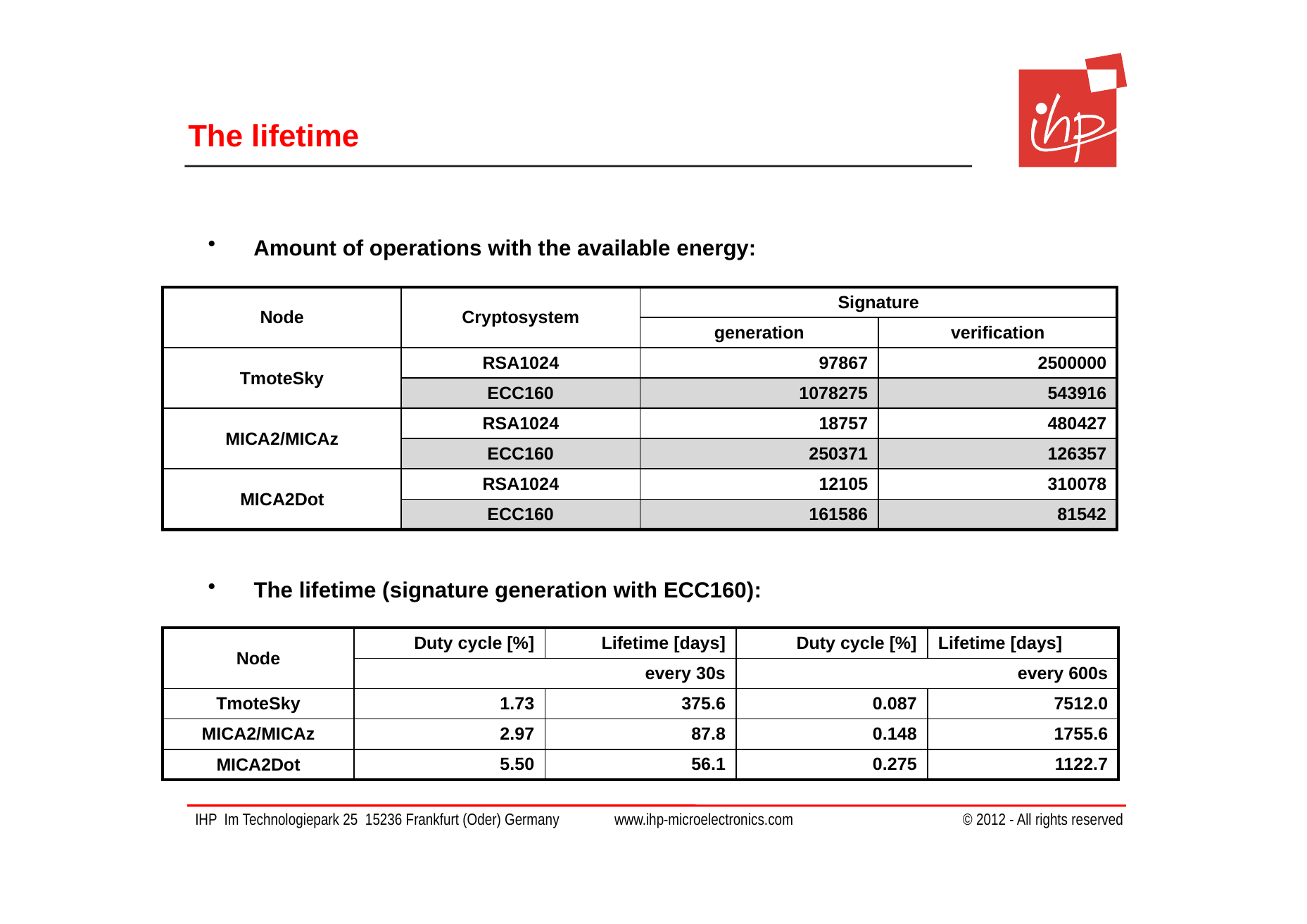

# The lifetime

Amount of operations with the available energy:
| Node | Cryptosystem | Signature |  |
| --- | --- | --- | --- |
|  |  | generation | verification |
| TmoteSky | RSA1024 | 97867 | 2500000 |
|  | ECC160 | 1078275 | 543916 |
| MICA2/MICAz | RSA1024 | 18757 | 480427 |
|  | ECC160 | 250371 | 126357 |
| MICA2Dot | RSA1024 | 12105 | 310078 |
|  | ECC160 | 161586 | 81542 |
The lifetime (signature generation with ECC160):
| Node | Duty cycle [%] | Lifetime [days] | Duty cycle [%] | Lifetime [days] |
| --- | --- | --- | --- | --- |
|  | every 30s |  | every 600s |  |
| TmoteSky | 1.73 | 375.6 | 0.087 | 7512.0 |
| MICA2/MICAz | 2.97 | 87.8 | 0.148 | 1755.6 |
| MICA2Dot | 5.50 | 56.1 | 0.275 | 1122.7 |